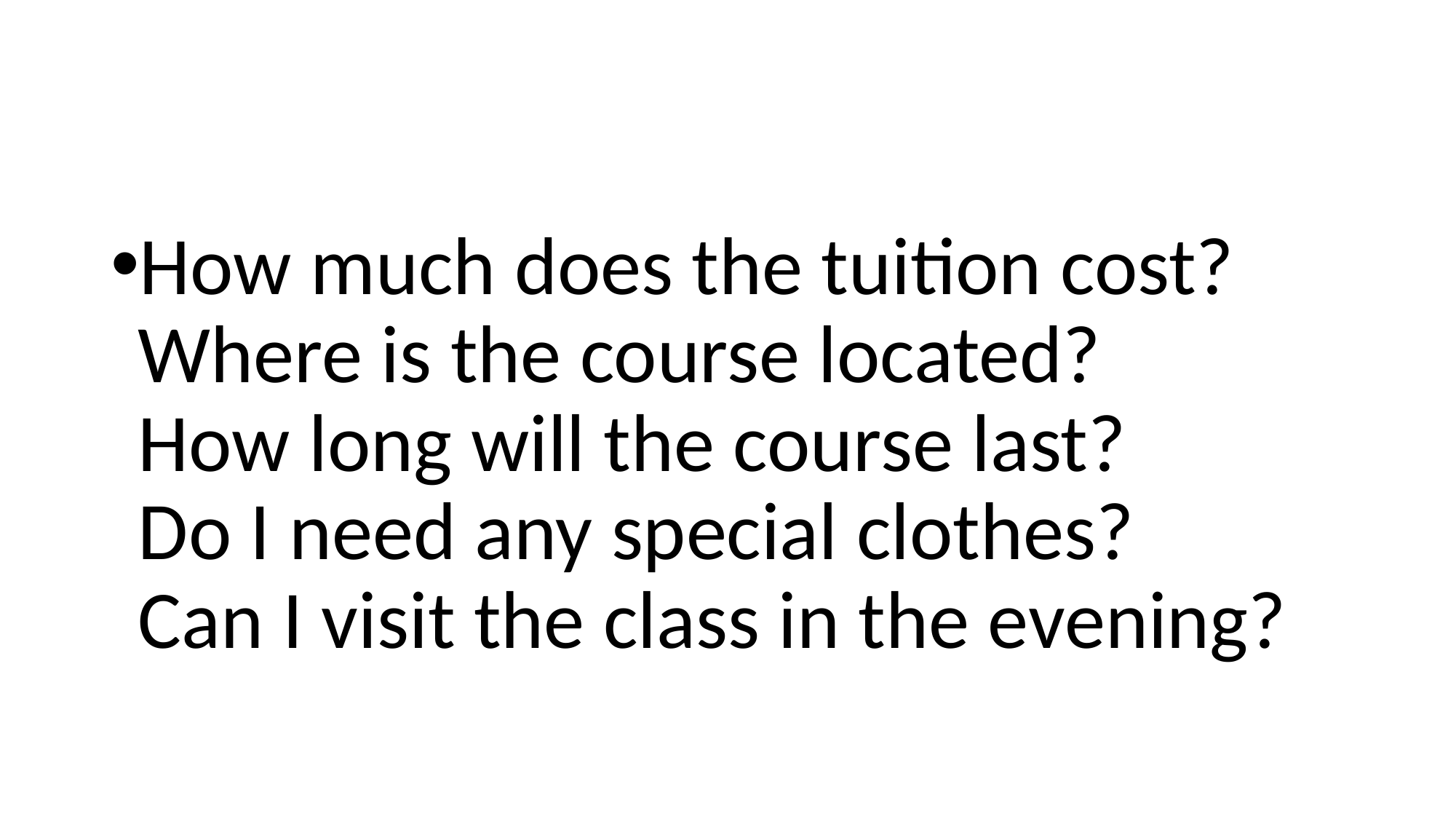

#
How much does the tuition cost?
Where is the course located?
How long will the course last?
Do I need any special clothes?
Can I visit the class in the evening?